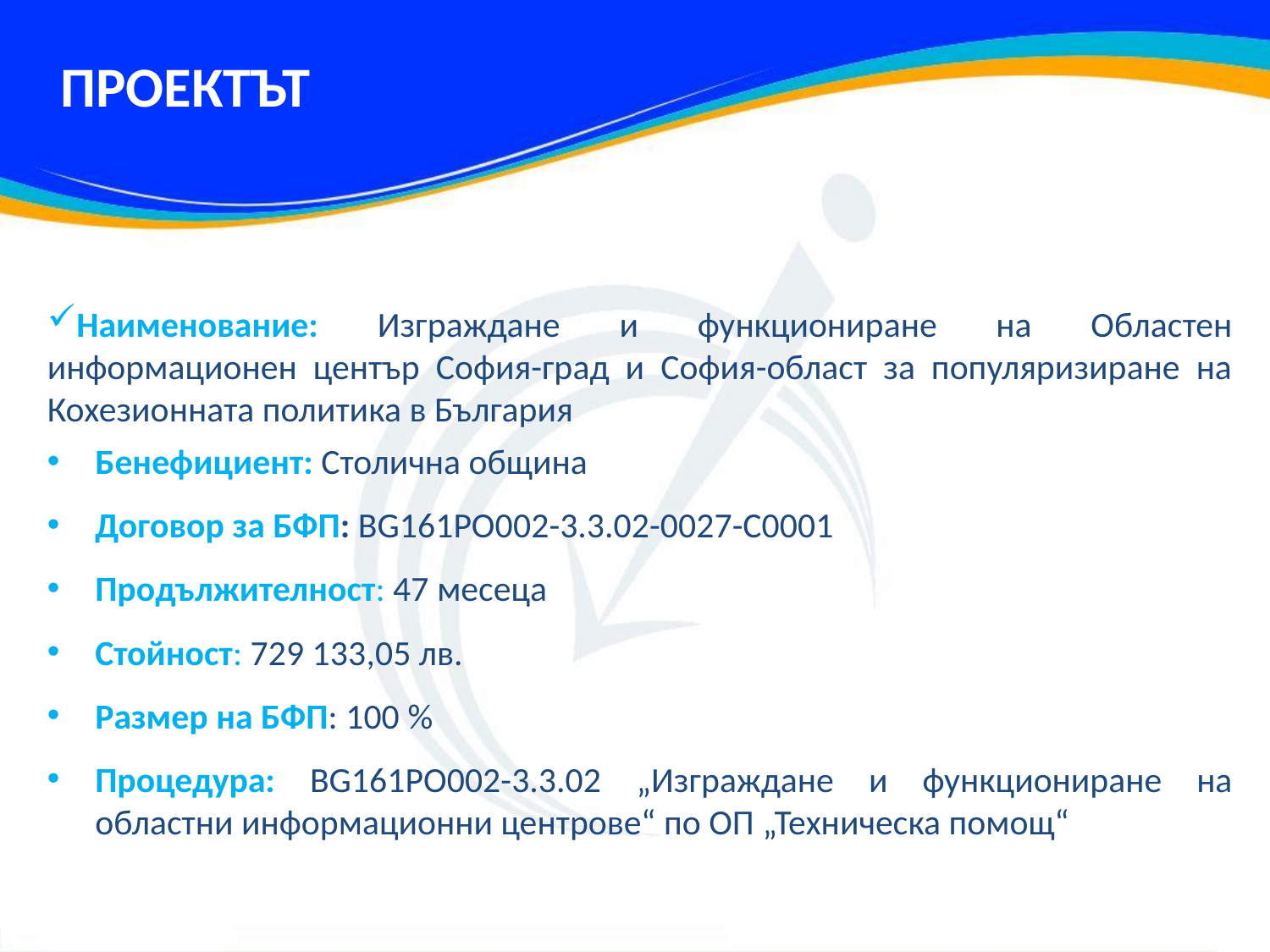

ПРОЕКТЪТ
Наименование: Изграждане и функциониране на Областен информационен център София-град и София-област за популяризиране на Кохезионната политика в България
Бенефициент: Столична община
Договор за БФП: BG161PO002-3.3.02-0027-C0001
Продължителност: 47 месеца
Стойност: 729 133,05 лв.
Размер на БФП: 100 %
Процедура: BG161PO002-3.3.02 „Изграждане и функциониране на областни информационни центрове“ по ОП „Техническа помощ“